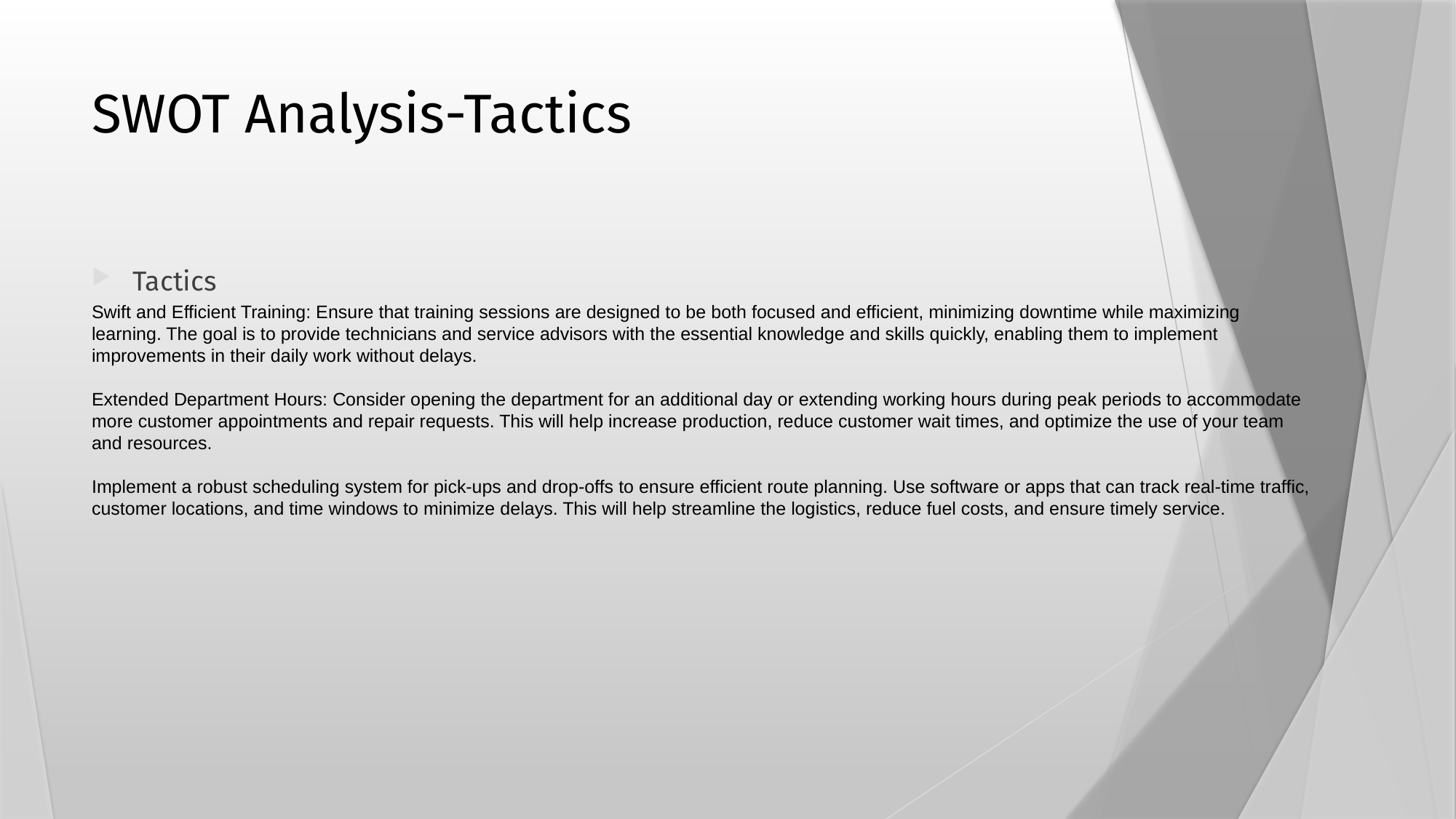

# SWOT Analysis-Tactics
Tactics

Swift and Efficient Training: Ensure that training sessions are designed to be both focused and efficient, minimizing downtime while maximizing learning. The goal is to provide technicians and service advisors with the essential knowledge and skills quickly, enabling them to implement improvements in their daily work without delays.

Extended Department Hours: Consider opening the department for an additional day or extending working hours during peak periods to accommodate more customer appointments and repair requests. This will help increase production, reduce customer wait times, and optimize the use of your team and resources.

Implement a robust scheduling system for pick-ups and drop-offs to ensure efficient route planning. Use software or apps that can track real-time traffic, customer locations, and time windows to minimize delays. This will help streamline the logistics, reduce fuel costs, and ensure timely service.